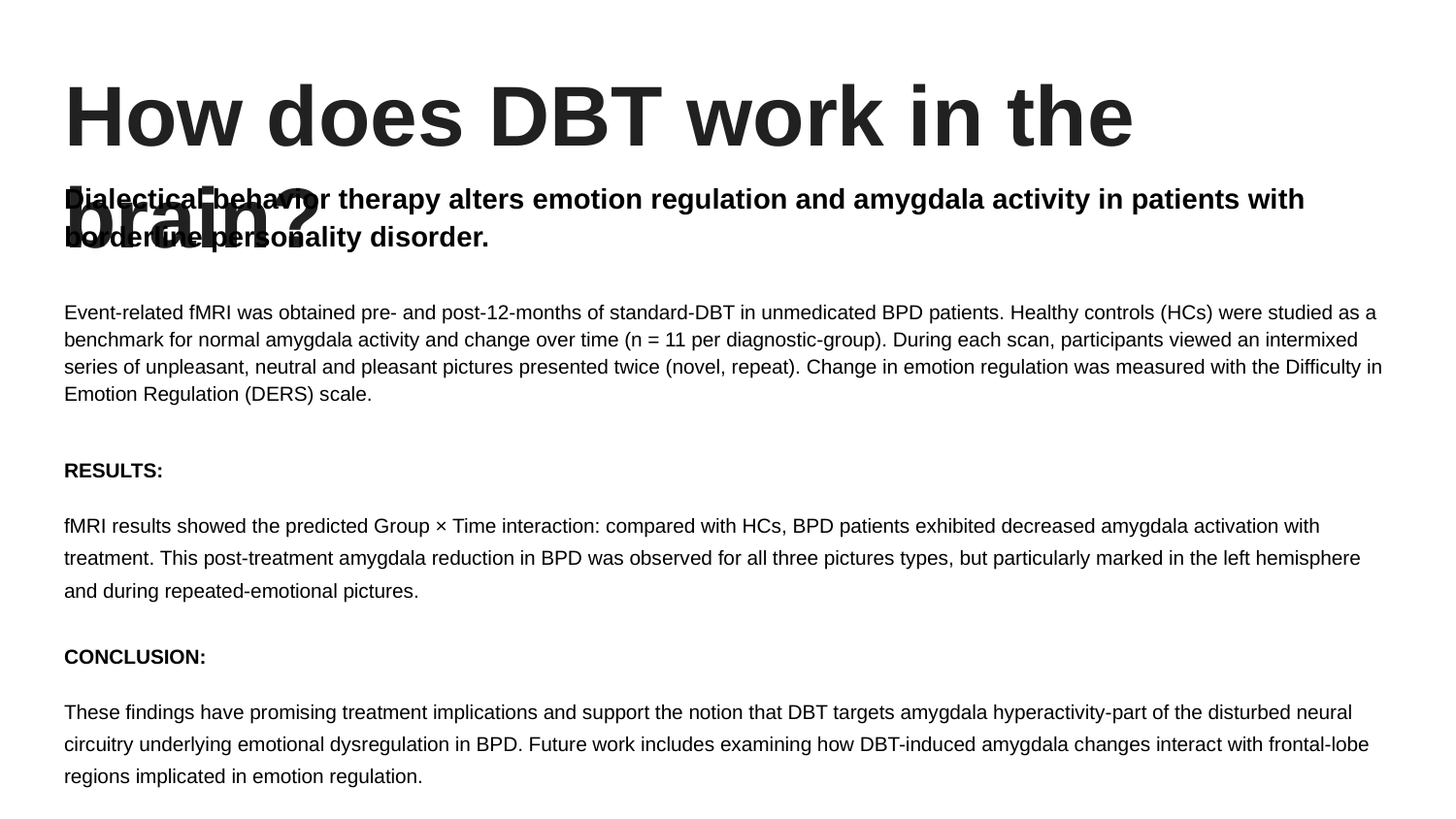

# How does DBT work in the brain?
Dialectical behavior therapy alters emotion regulation and amygdala activity in patients with borderline personality disorder.
Event-related fMRI was obtained pre- and post-12-months of standard-DBT in unmedicated BPD patients. Healthy controls (HCs) were studied as a benchmark for normal amygdala activity and change over time (n = 11 per diagnostic-group). During each scan, participants viewed an intermixed series of unpleasant, neutral and pleasant pictures presented twice (novel, repeat). Change in emotion regulation was measured with the Difficulty in Emotion Regulation (DERS) scale.
RESULTS:
fMRI results showed the predicted Group × Time interaction: compared with HCs, BPD patients exhibited decreased amygdala activation with treatment. This post-treatment amygdala reduction in BPD was observed for all three pictures types, but particularly marked in the left hemisphere and during repeated-emotional pictures.
CONCLUSION:
These findings have promising treatment implications and support the notion that DBT targets amygdala hyperactivity-part of the disturbed neural circuitry underlying emotional dysregulation in BPD. Future work includes examining how DBT-induced amygdala changes interact with frontal-lobe regions implicated in emotion regulation.